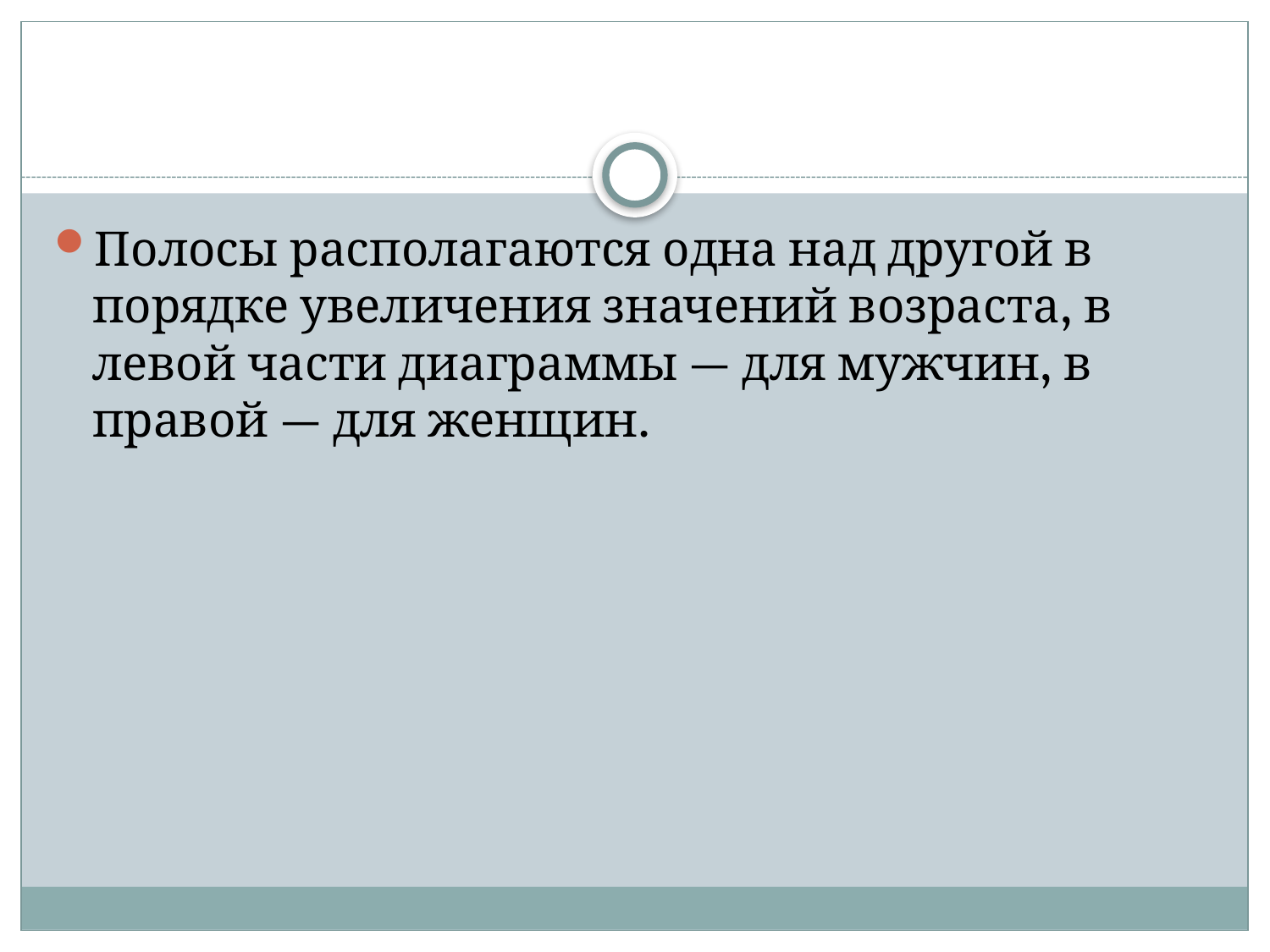

Полосы располагаются одна над другой в порядке увеличения значений возраста, в левой части диаграммы — для мужчин, в правой — для женщин.